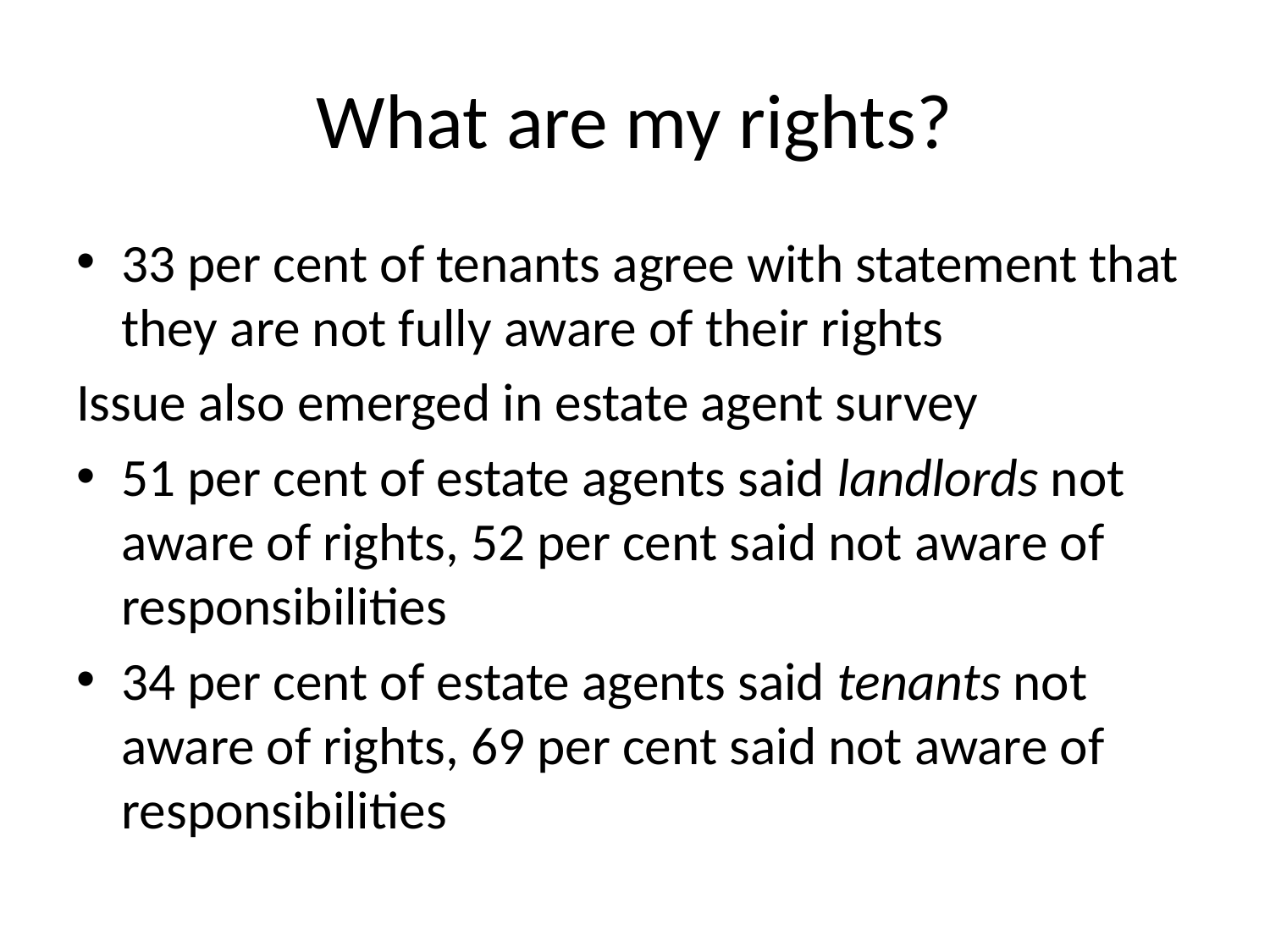

# What are my rights?
33 per cent of tenants agree with statement that they are not fully aware of their rights
Issue also emerged in estate agent survey
51 per cent of estate agents said landlords not aware of rights, 52 per cent said not aware of responsibilities
34 per cent of estate agents said tenants not aware of rights, 69 per cent said not aware of responsibilities